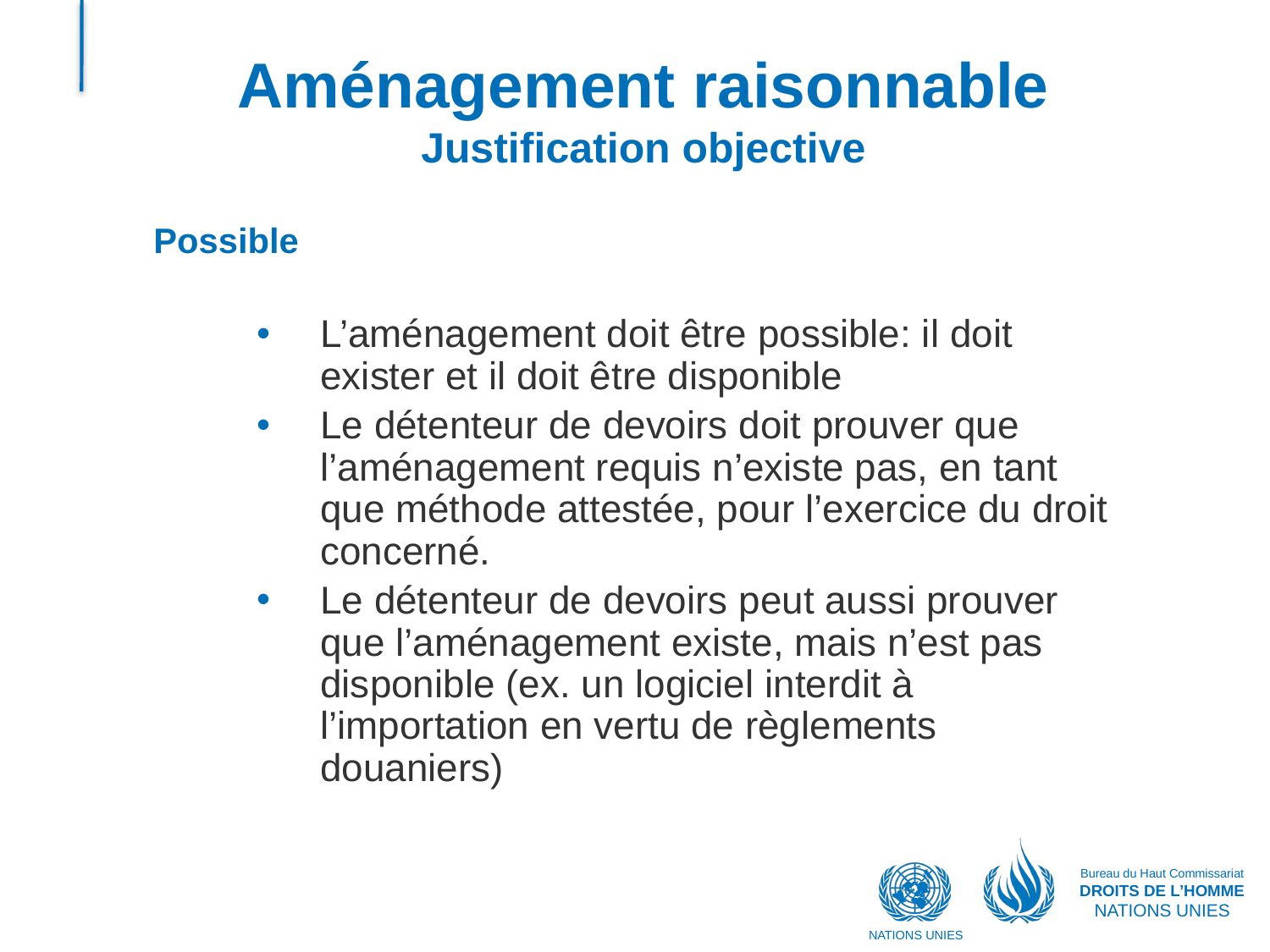

# Aménagement raisonnable Justification objective
Possible

L’aménagement doit être possible: il doit exister et il doit être disponible
Le détenteur de devoirs doit prouver que l’aménagement requis n’existe pas, en tant que méthode attestée, pour l’exercice du droit concerné.
Le détenteur de devoirs peut aussi prouver que l’aménagement existe, mais n’est pas disponible (ex. un logiciel interdit à l’importation en vertu de règlements douaniers)
Bureau du Haut Commissariat
DROITS DE L’HOMME
NATIONS UNIES
NATIONS UNIES